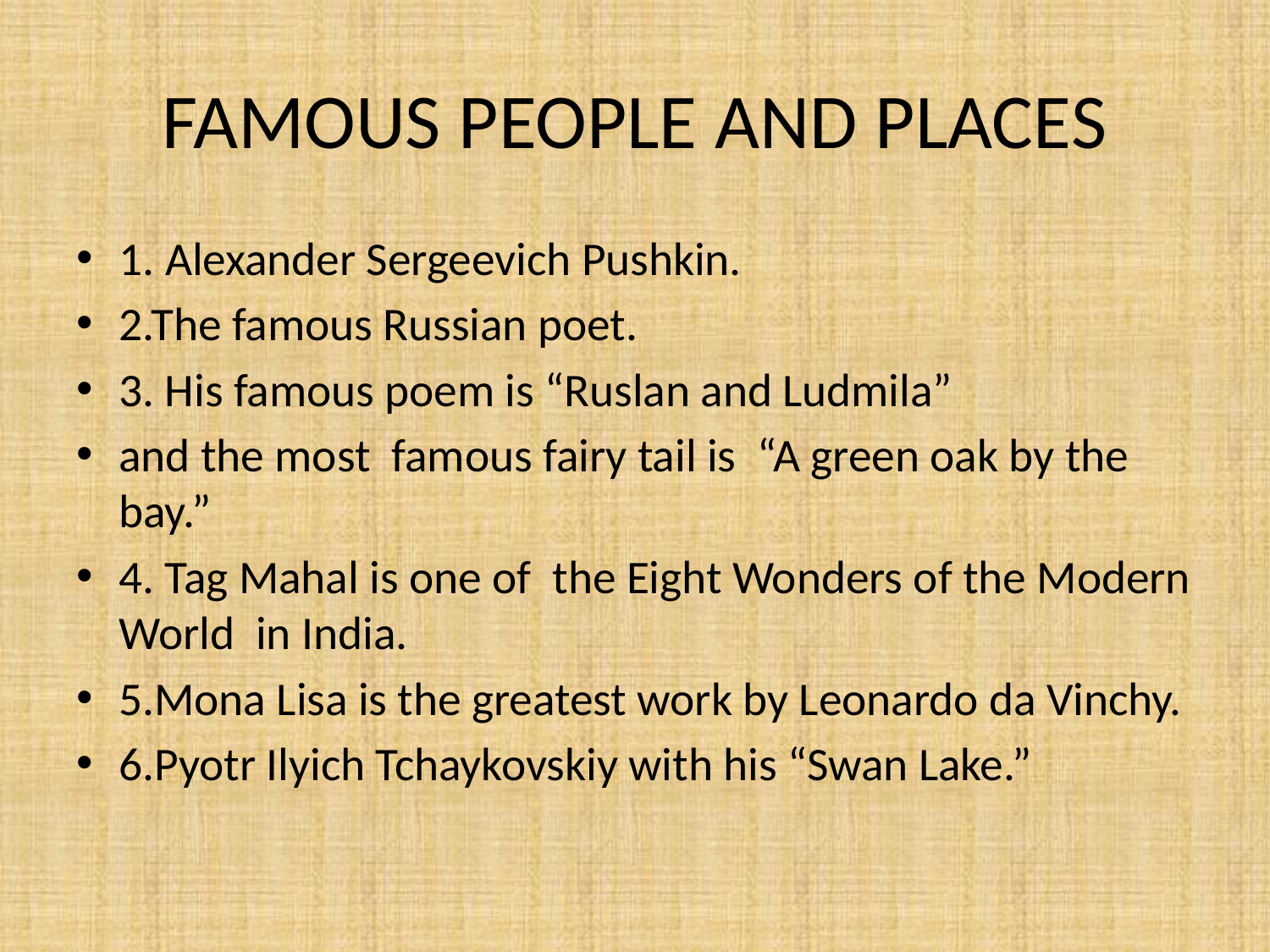

# FAMOUS PEOPLE AND PLACES
1. Alexander Sergeevich Pushkin.
2.The famous Russian poet.
3. His famous poem is “Ruslan and Ludmila”
and the most  famous fairy tail is  “A green oak by the bay.”
4. Tag Mahal is one of  the Eight Wonders of the Modern World  in India.
5.Mona Lisa is the greatest work by Leonardo da Vinchy.
6.Pyotr Ilyich Tchaykovskiy with his “Swan Lake.”